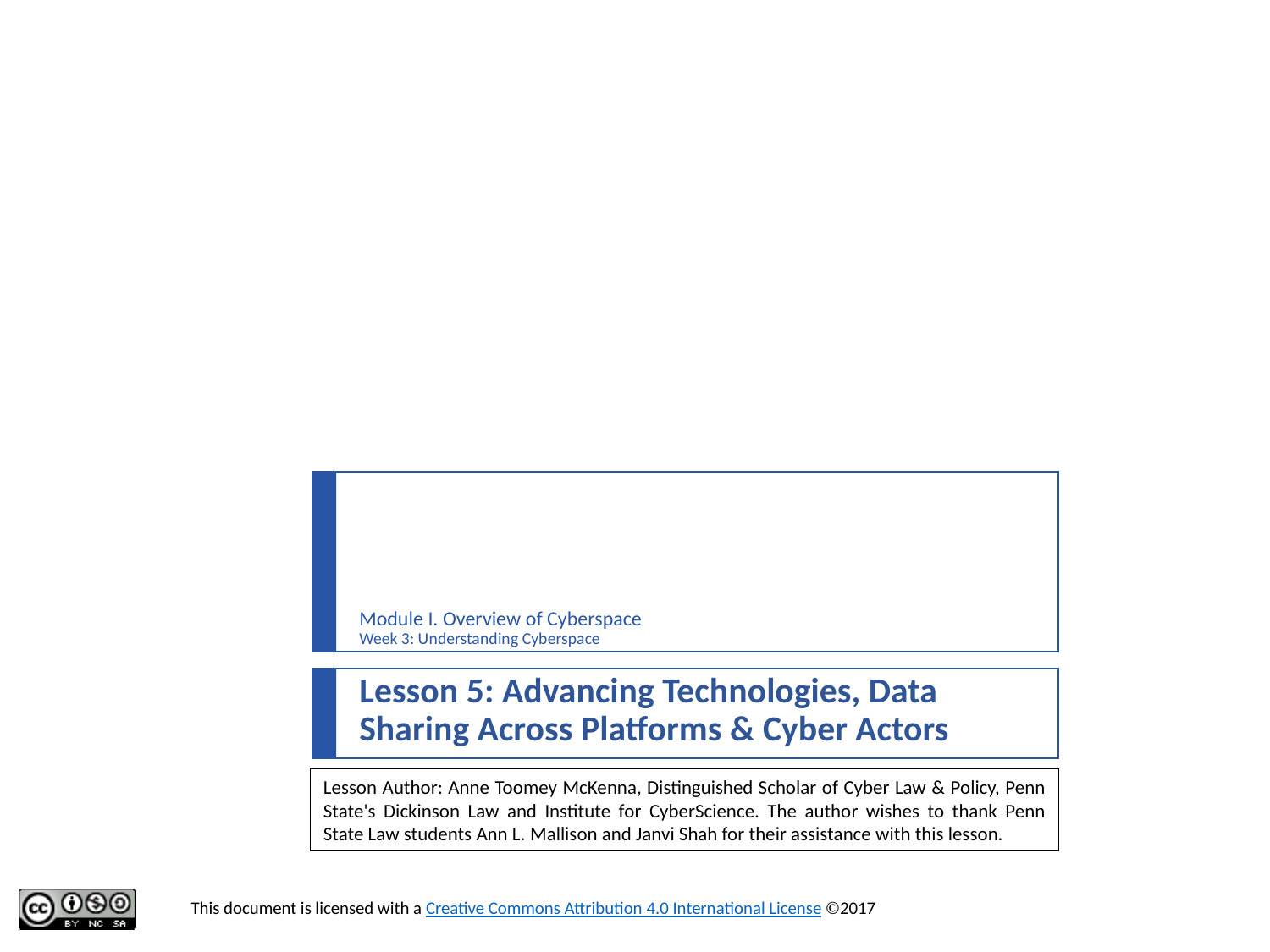

# Module I. Overview of Cyberspace Week 3: Understanding Cyberspace
Lesson 5: Advancing Technologies, Data Sharing Across Platforms & Cyber Actors
Lesson Author: Anne Toomey McKenna, Distinguished Scholar of Cyber Law & Policy, Penn State's Dickinson Law and Institute for CyberScience. The author wishes to thank Penn State Law students Ann L. Mallison and Janvi Shah for their assistance with this lesson.